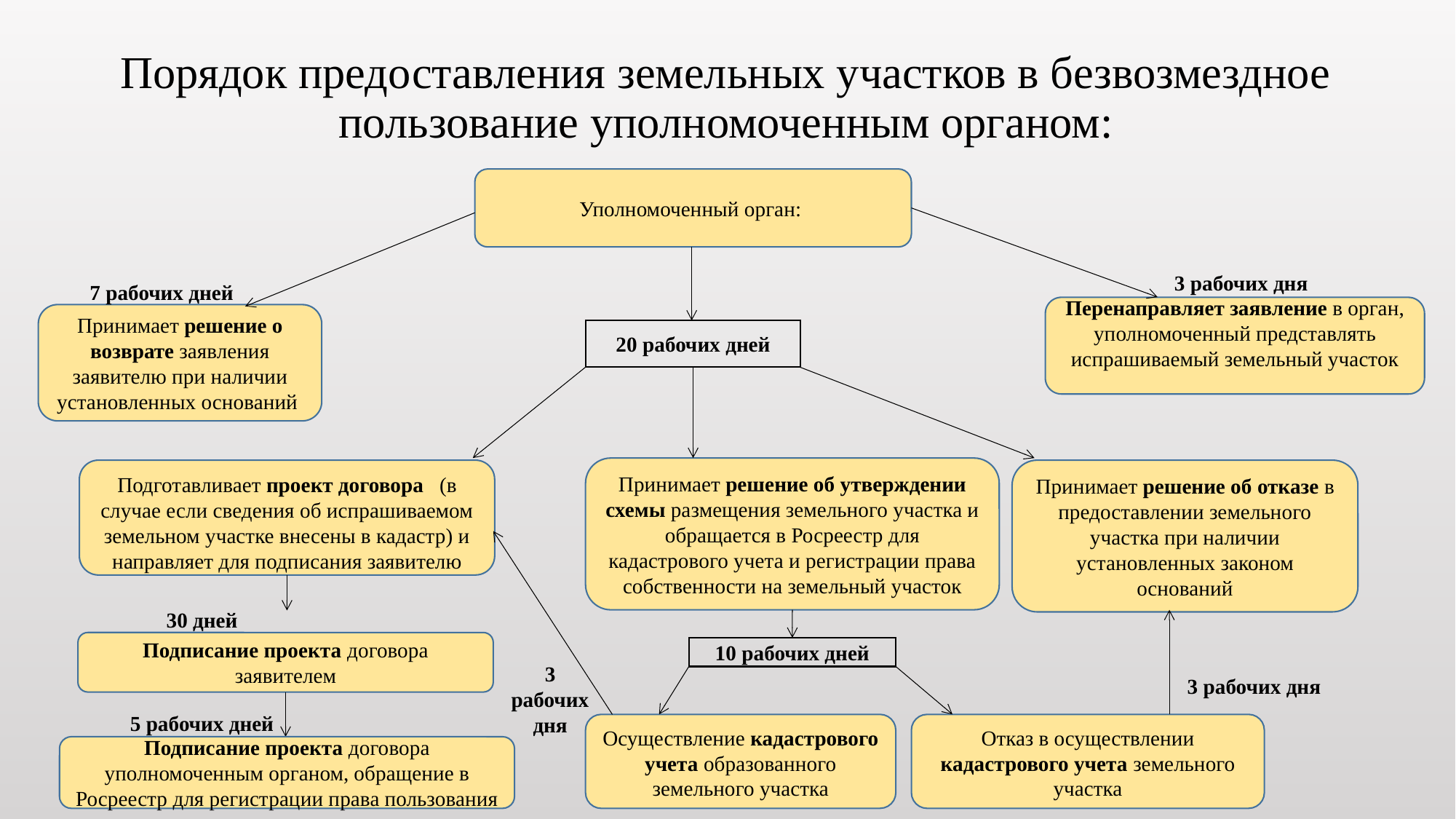

# Порядок предоставления земельных участков в безвозмездное пользование уполномоченным органом:
Уполномоченный орган:

3 рабочих дня
7 рабочих дней
Перенаправляет заявление в орган, уполномоченный представлять испрашиваемый земельный участок

Принимает решение о возврате заявления заявителю при наличии установленных оснований
20 рабочих дней
Принимает решение об утверждении схемы размещения земельного участка и обращается в Росреестр для кадастрового учета и регистрации права собственности на земельный участок

Принимает решение об отказе в предоставлении земельного участка при наличии установленных законом оснований
Подготавливает проект договора   (в случае если сведения об испрашиваемом земельном участке внесены в кадастр) и направляет для подписания заявителю
30 дней
Подписание проекта договора заявителем
10 рабочих дней
3 рабочих дня
3 рабочих дня
5 рабочих дней
Осуществление кадастрового учета образованного земельного участка
Отказ в осуществлении кадастрового учета земельного участка
Подписание проекта договора уполномоченным органом, обращение в Росреестр для регистрации права пользования